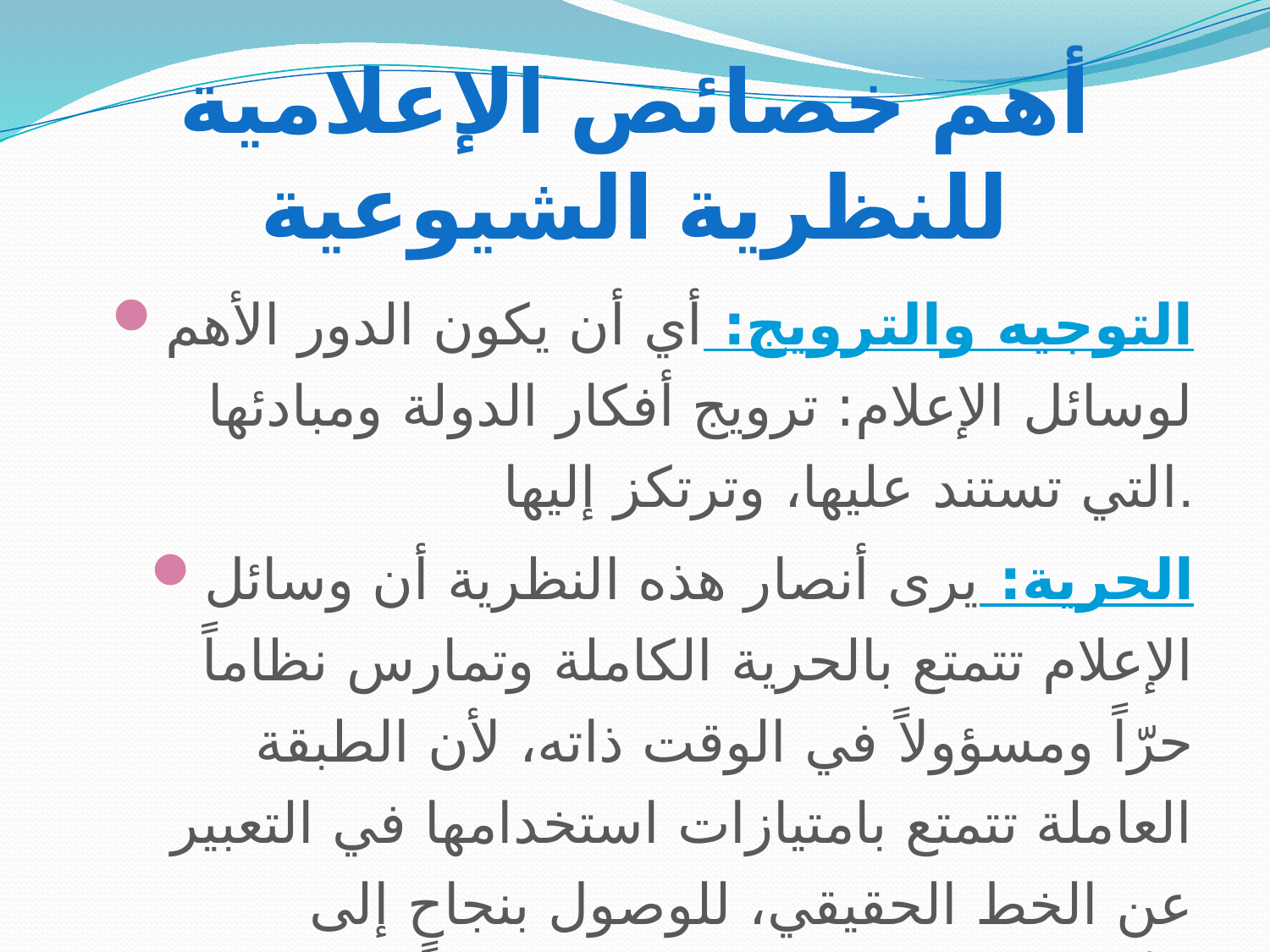

# أهم خصائص الإعلامية للنظرية الشيوعية
التوجيه والترويج: أي أن يكون الدور الأهم لوسائل الإعلام: ترويج أفكار الدولة ومبادئها التي تستند عليها، وترتكز إليها.
الحرية: يرى أنصار هذه النظرية أن وسائل الإعلام تتمتع بالحرية الكاملة وتمارس نظاماً حرّاً ومسؤولاً في الوقت ذاته، لأن الطبقة العاملة تتمتع بامتيازات استخدامها في التعبير عن الخط الحقيقي، للوصول بنجاحٍ إلى الأهداف التي ترسمها الدولة لصالح الطبقة العاملة.